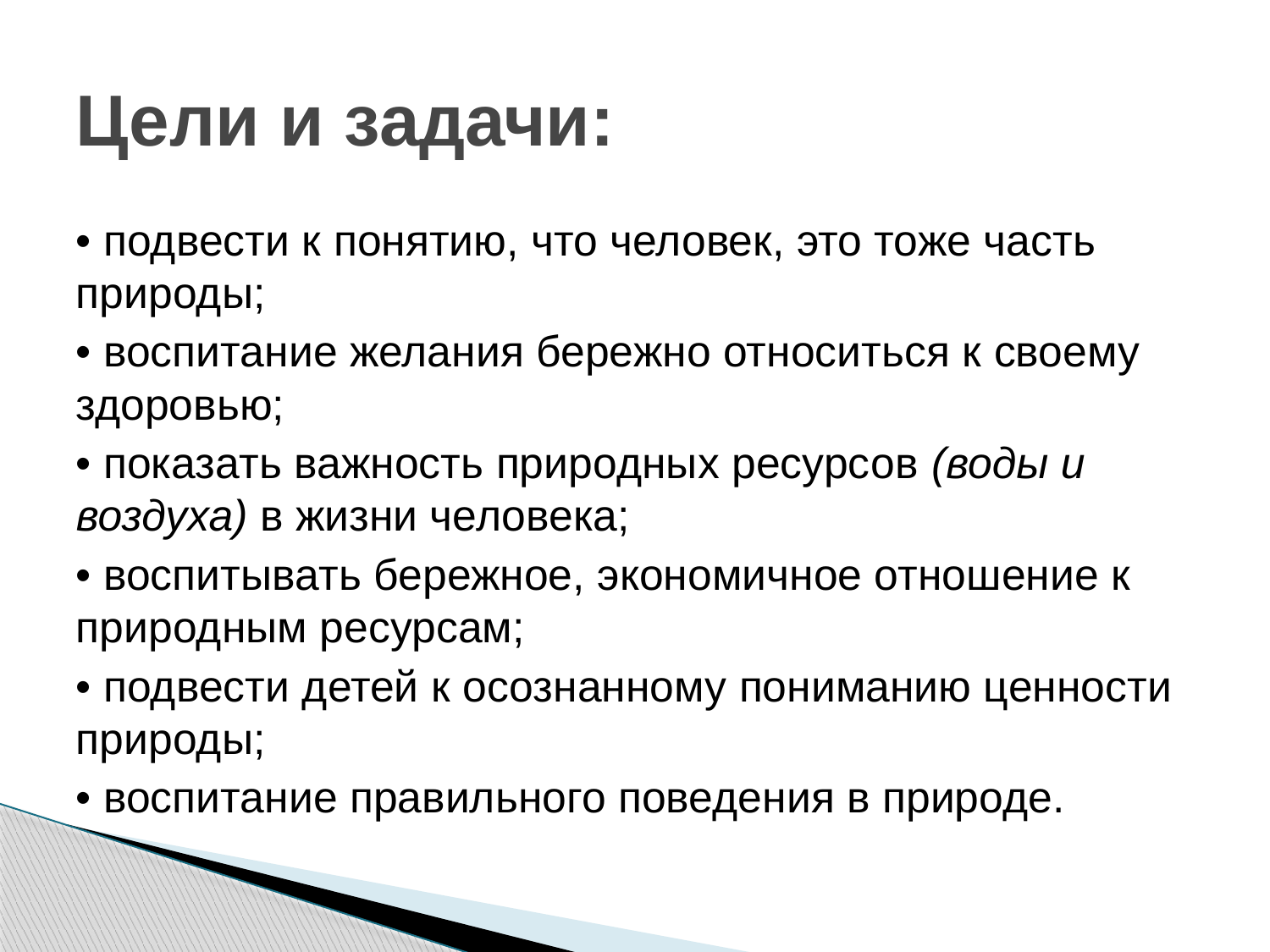

# Цели и задачи:
• подвести к понятию, что человек, это тоже часть природы;
• воспитание желания бережно относиться к своему здоровью;
• показать важность природных ресурсов (воды и воздуха) в жизни человека;
• воспитывать бережное, экономичное отношение к природным ресурсам;
• подвести детей к осознанному пониманию ценности природы;
• воспитание правильного поведения в природе.